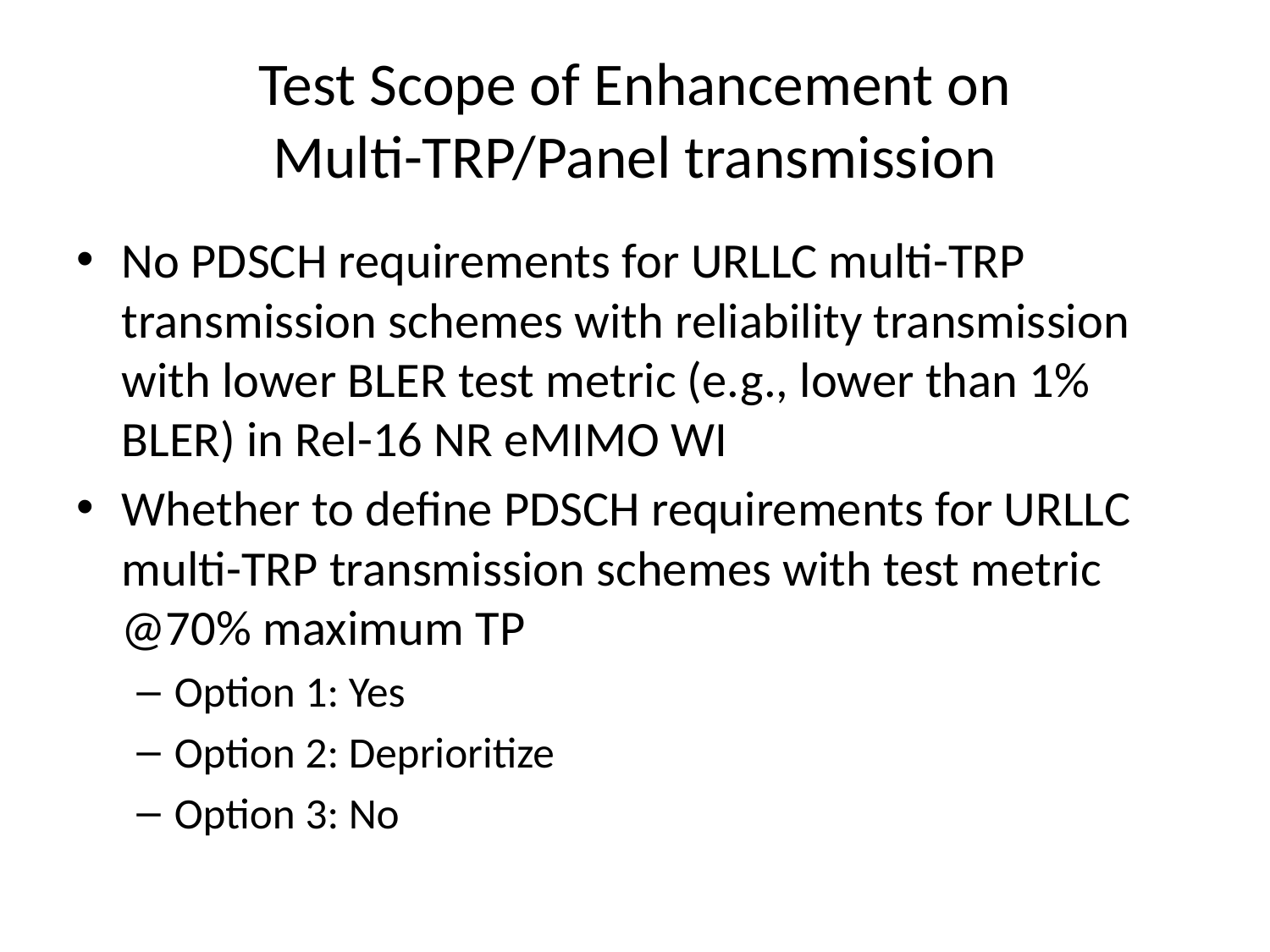

# Test Scope of Enhancement on Multi-TRP/Panel transmission
No PDSCH requirements for URLLC multi-TRP transmission schemes with reliability transmission with lower BLER test metric (e.g., lower than 1% BLER) in Rel-16 NR eMIMO WI
Whether to define PDSCH requirements for URLLC multi-TRP transmission schemes with test metric @70% maximum TP
Option 1: Yes
Option 2: Deprioritize
Option 3: No